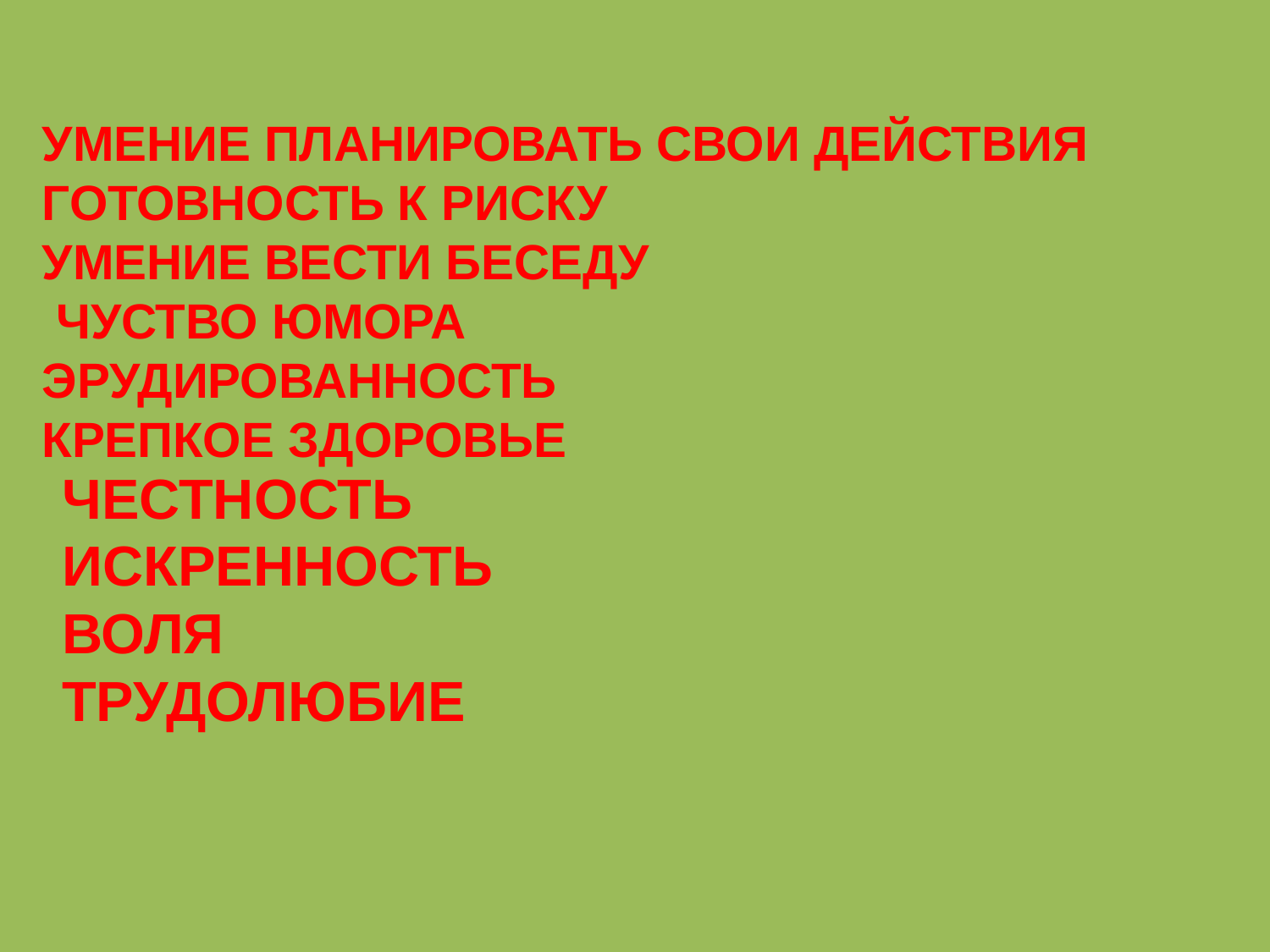

УМЕНИЕ ПЛАНИРОВАТЬ СВОИ ДЕЙСТВИЯ
ГОТОВНОСТЬ К РИСКУ
УМЕНИЕ ВЕСТИ БЕСЕДУ
 ЧУСТВО ЮМОРА
ЭРУДИРОВАННОСТЬ
КРЕПКОЕ ЗДОРОВЬЕ

ЧЕСТНОСТЬ
ИСКРЕННОСТЬ
ВОЛЯ
ТРУДОЛЮБИЕ